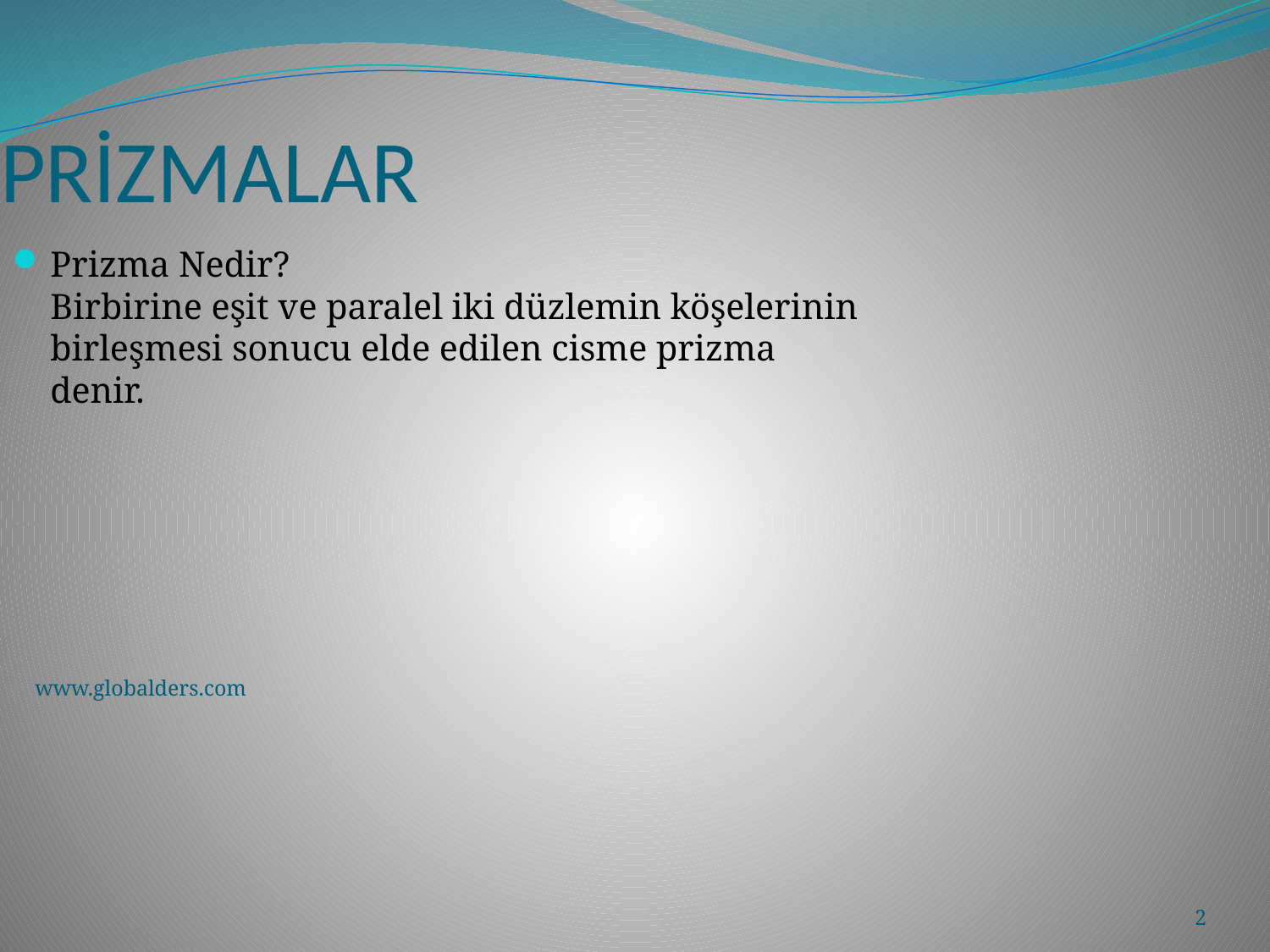

PRİZMALAR
Prizma Nedir?
Birbirine eşit ve paralel iki düzlemin köşelerinin birleşmesi sonucu elde edilen cisme prizma denir.
www.globalders.com
2